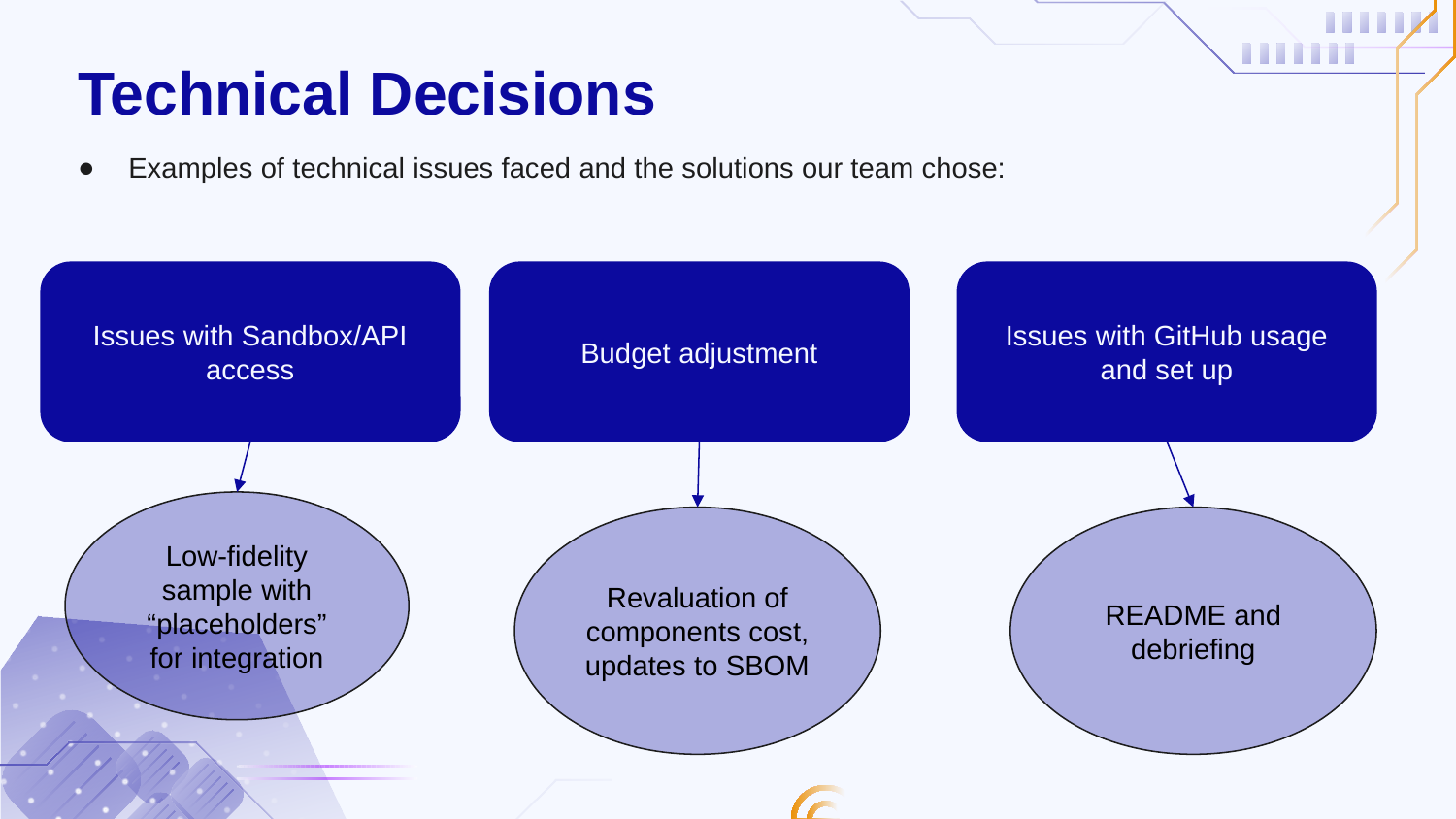

# Technical Decisions
Examples of technical issues faced and the solutions our team chose:
Issues with Sandbox/API access
Budget adjustment
Issues with GitHub usage and set up

Low-fidelity sample with “placeholders” for integration
Revaluation of components cost, updates to SBOM
README and debriefing